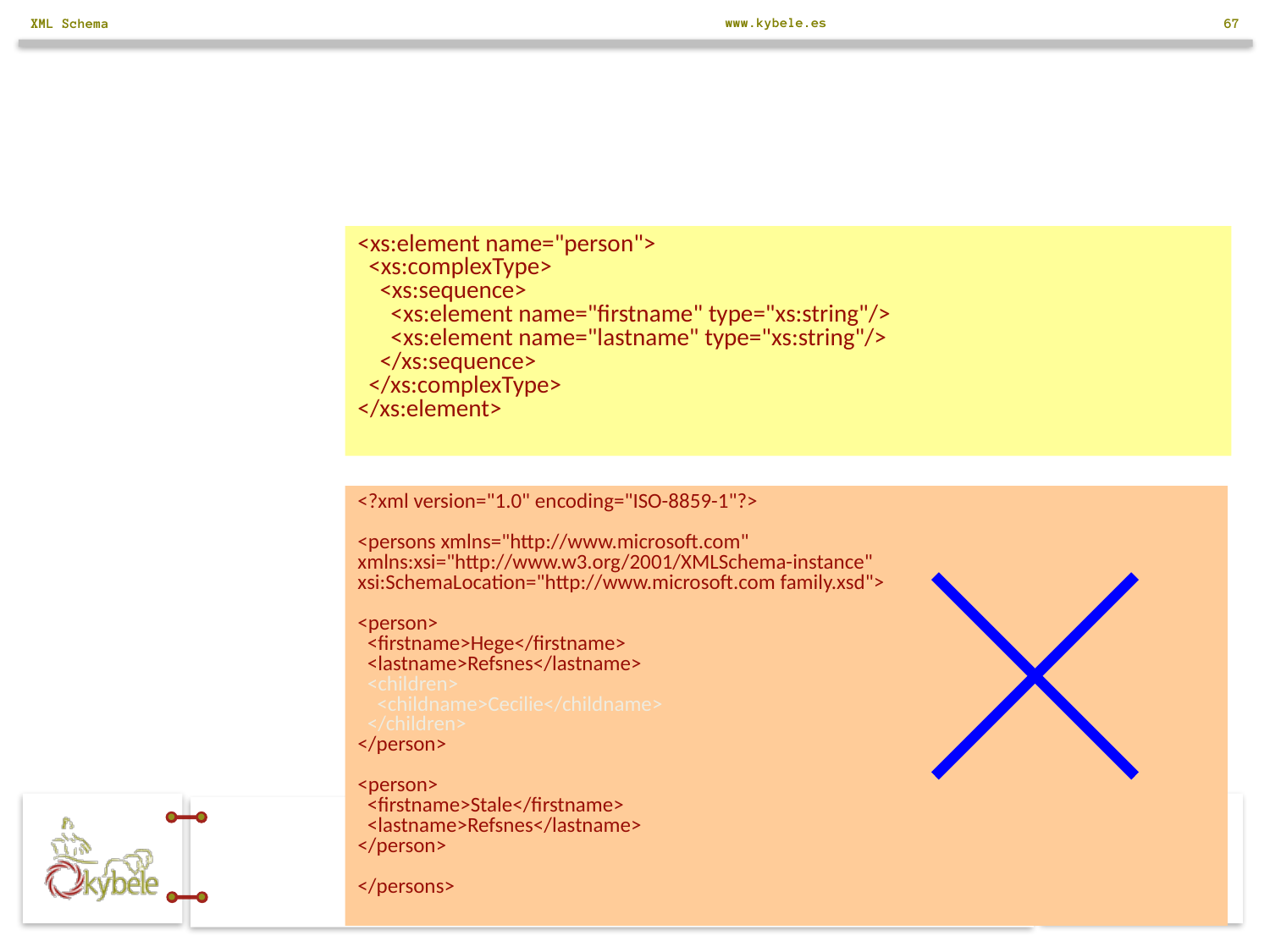

XML Schema
67
<xs:element name="person">
  <xs:complexType>
    <xs:sequence>
      <xs:element name="firstname" type="xs:string"/>
      <xs:element name="lastname" type="xs:string"/>
    </xs:sequence>
  </xs:complexType>
</xs:element>
<?xml version="1.0" encoding="ISO-8859-1"?>
<persons xmlns="http://www.microsoft.com"
xmlns:xsi="http://www.w3.org/2001/XMLSchema-instance"
xsi:SchemaLocation="http://www.microsoft.com family.xsd">
<person>
  <firstname>Hege</firstname>
  <lastname>Refsnes</lastname>
  <children>
    <childname>Cecilie</childname>
  </children>
</person>
<person>
  <firstname>Stale</firstname>
  <lastname>Refsnes</lastname>
</person>
</persons>

# XSD: Definiciones extensibles Motivación